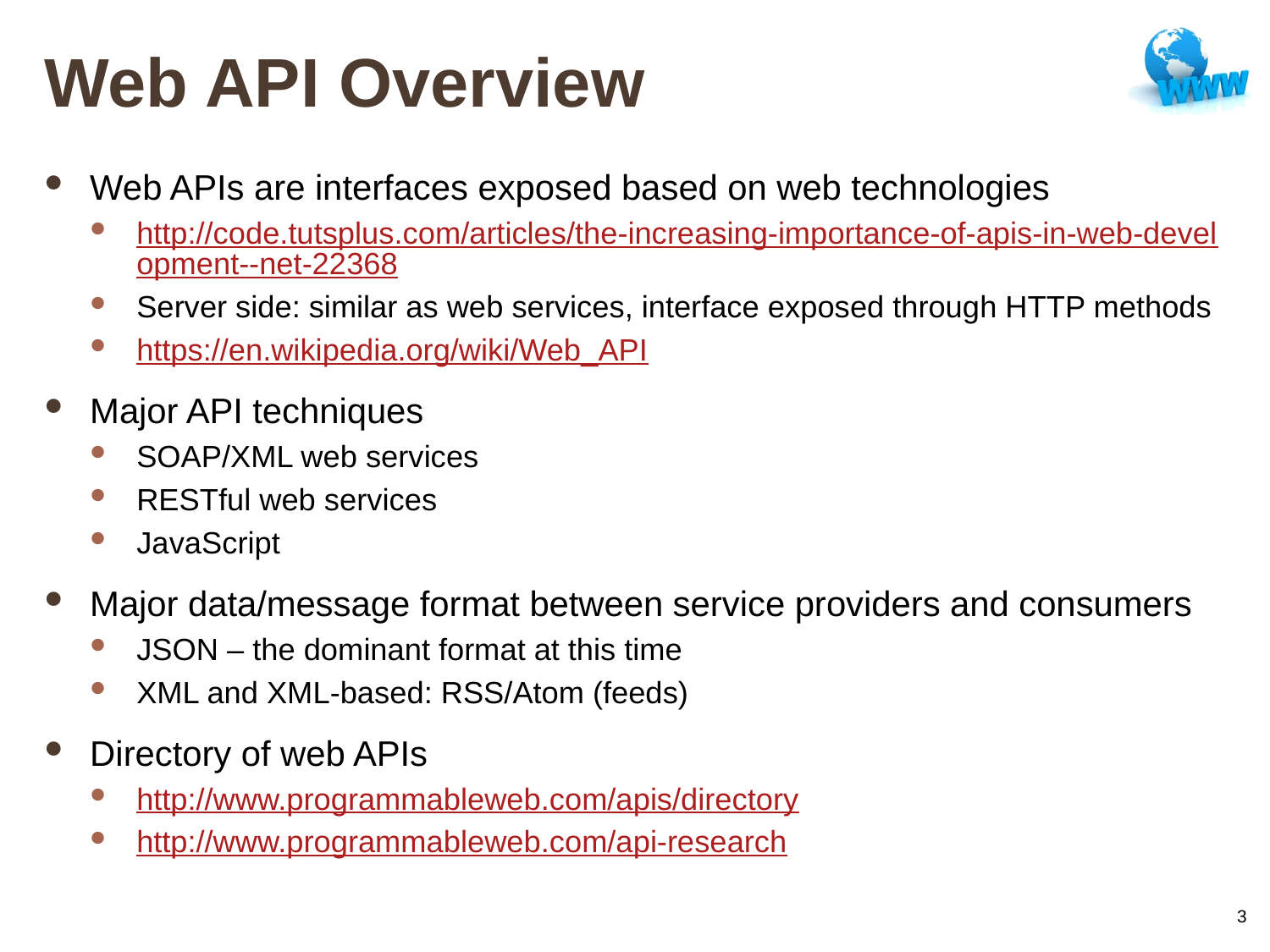

# Web API Overview
Web APIs are interfaces exposed based on web technologies
http://code.tutsplus.com/articles/the-increasing-importance-of-apis-in-web-development--net-22368
Server side: similar as web services, interface exposed through HTTP methods
https://en.wikipedia.org/wiki/Web_API
Major API techniques
SOAP/XML web services
RESTful web services
JavaScript
Major data/message format between service providers and consumers
JSON – the dominant format at this time
XML and XML-based: RSS/Atom (feeds)
Directory of web APIs
http://www.programmableweb.com/apis/directory
http://www.programmableweb.com/api-research
3